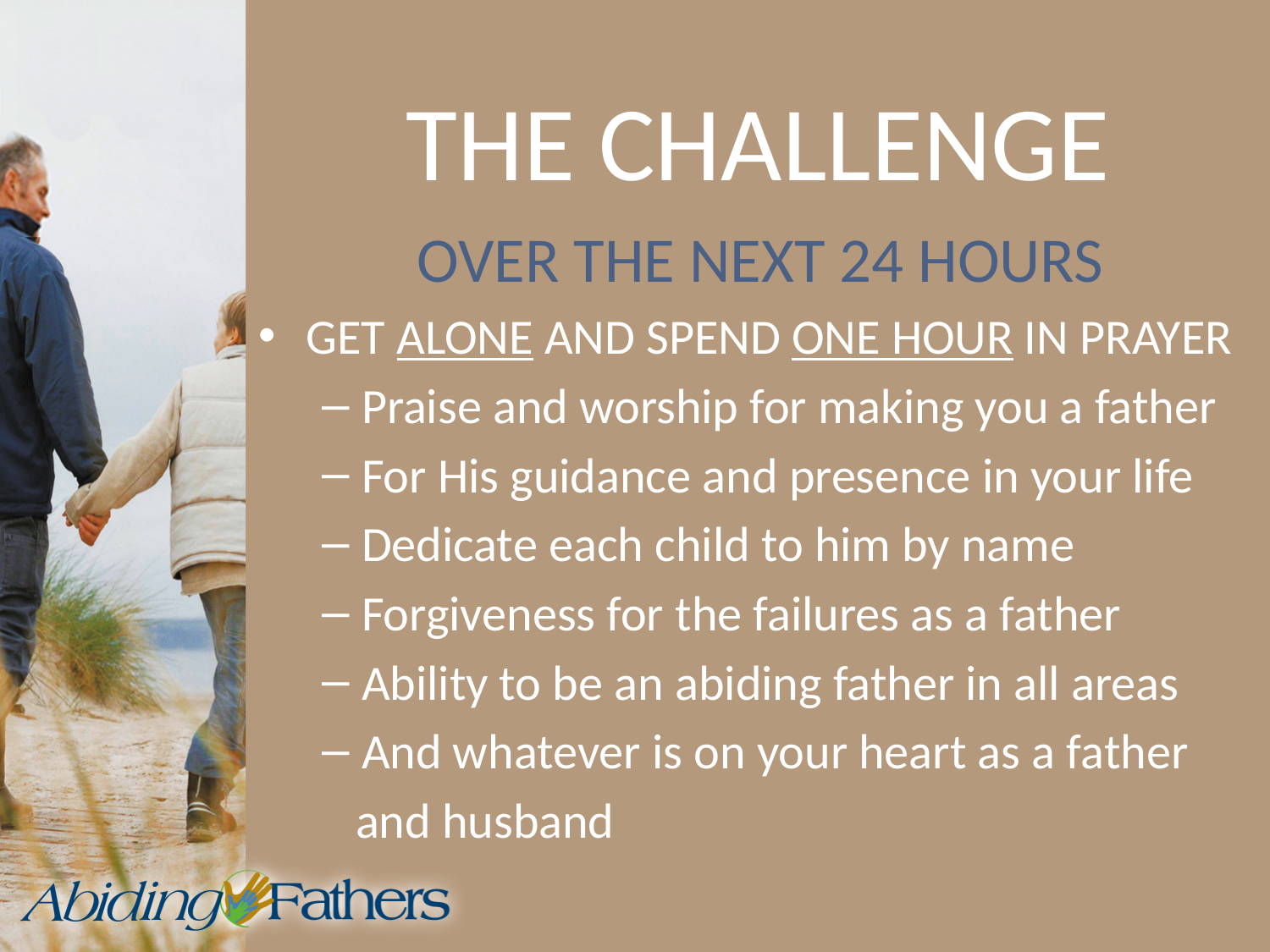

# THE CHALLENGE
           OVER THE NEXT 24 HOURS
GET ALONE AND SPEND ONE HOUR IN PRAYER
Praise and worship for making you a father
For His guidance and presence in your life
Dedicate each child to him by name
Forgiveness for the failures as a father
Ability to be an abiding father in all areas
And whatever is on your heart as a father
   and husband